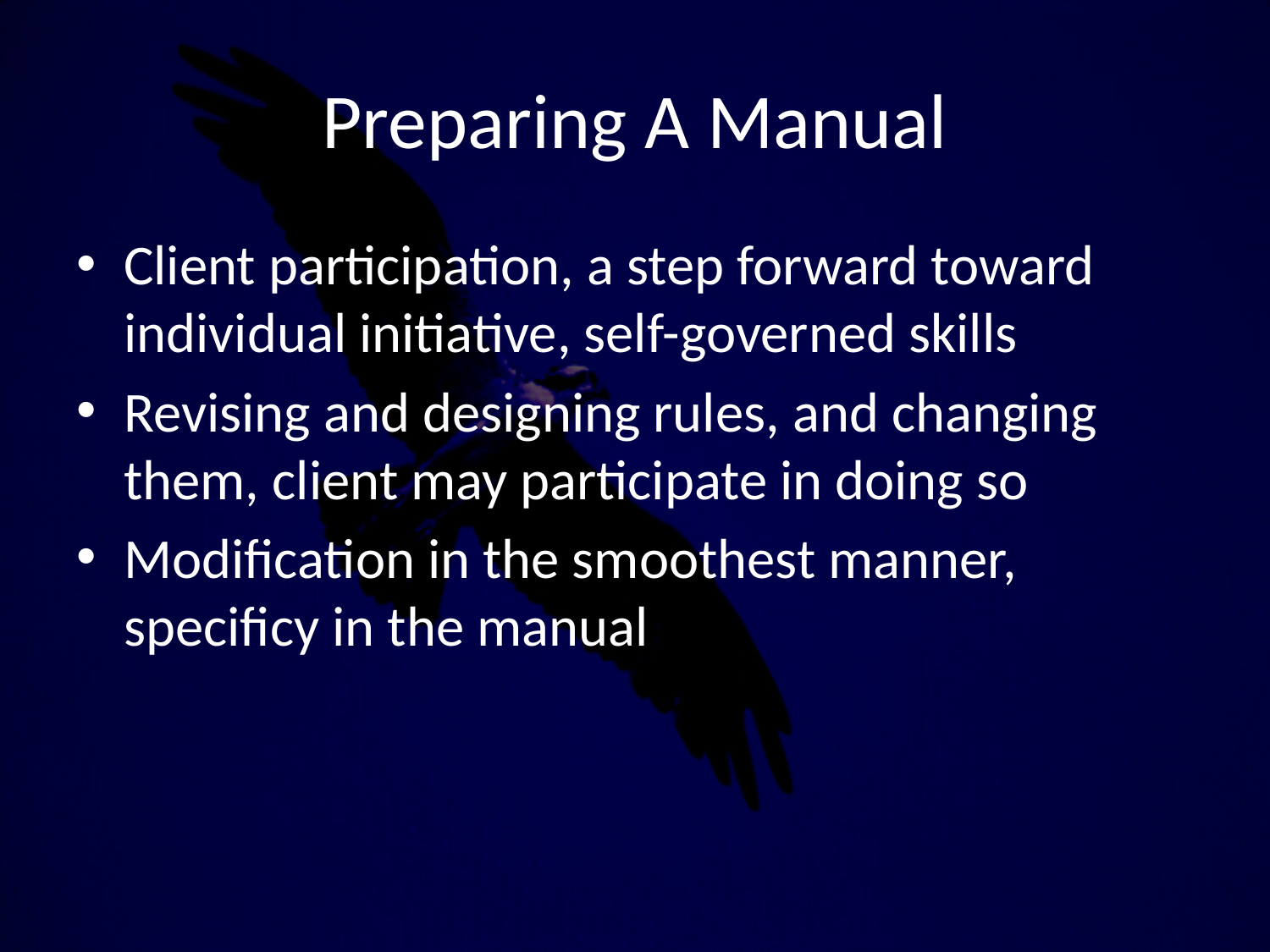

# Preparing A Manual
Client participation, a step forward toward individual initiative, self-governed skills
Revising and designing rules, and changing them, client may participate in doing so
Modification in the smoothest manner, specificy in the manual